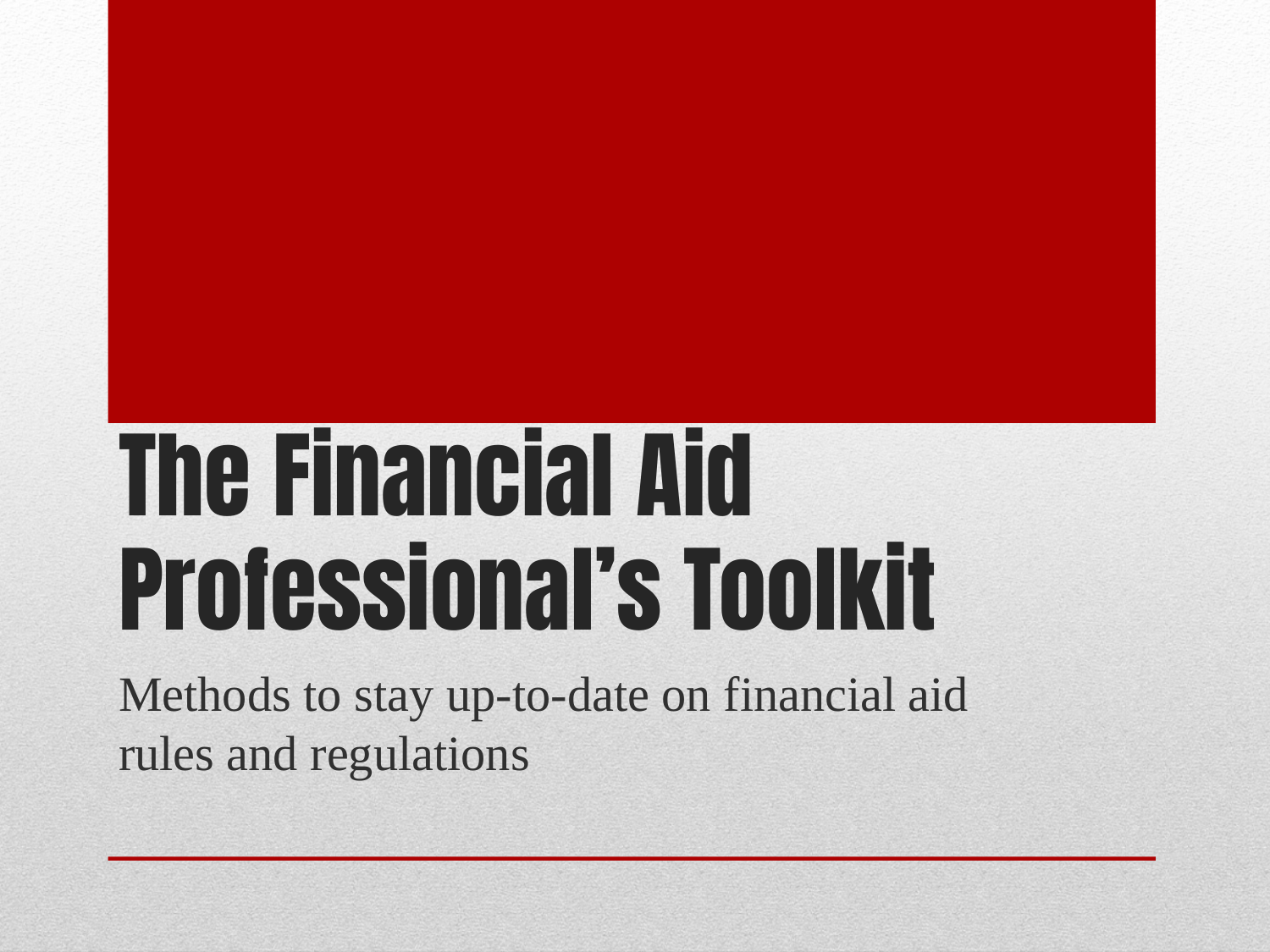

# The Financial Aid Professional’s Toolkit
Methods to stay up-to-date on financial aid rules and regulations